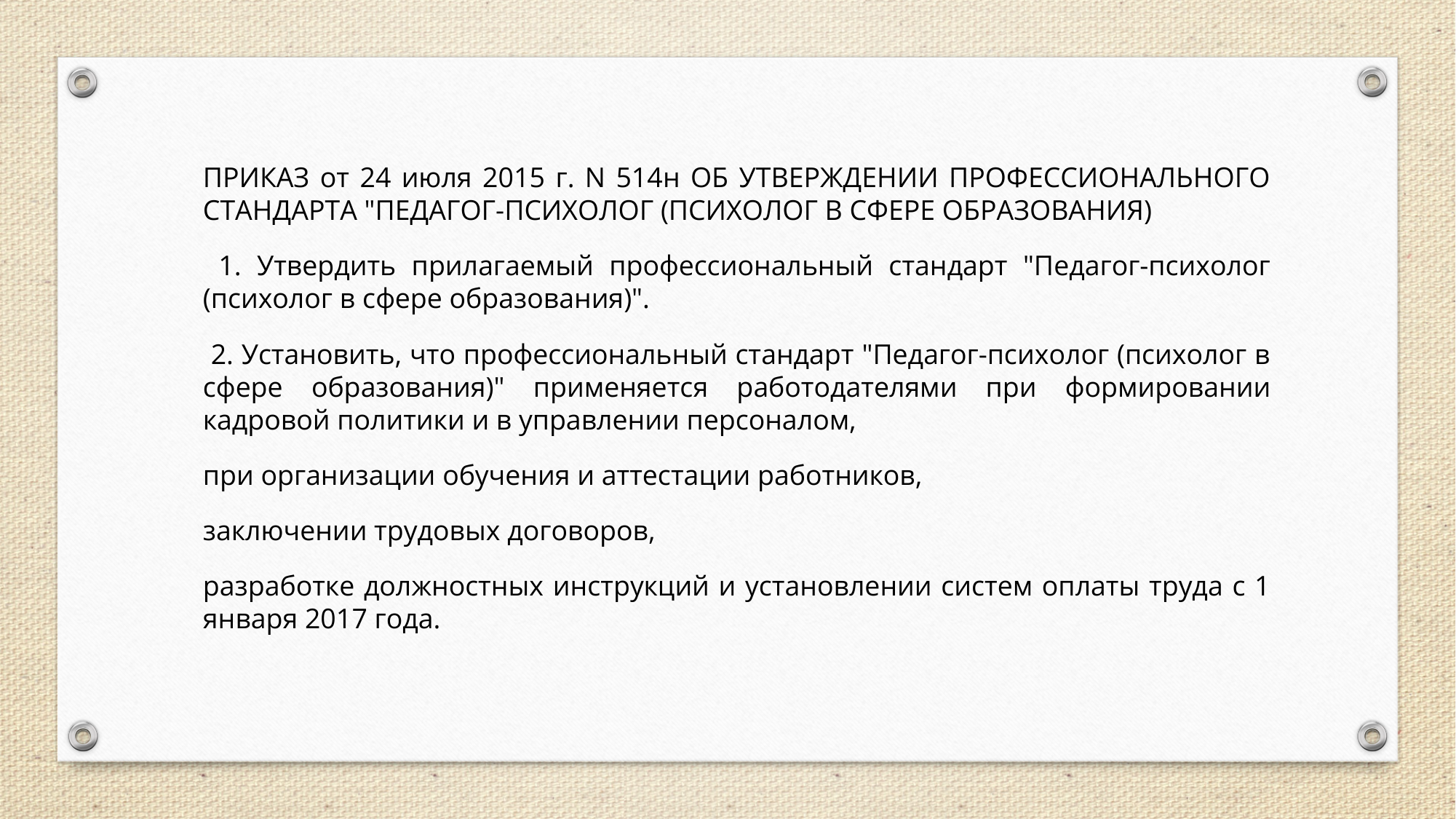

ПРИКАЗ от 24 июля 2015 г. N 514н ОБ УТВЕРЖДЕНИИ ПРОФЕССИОНАЛЬНОГО СТАНДАРТА "ПЕДАГОГ-ПСИХОЛОГ (ПСИХОЛОГ В СФЕРЕ ОБРАЗОВАНИЯ)
 1. Утвердить прилагаемый профессиональный стандарт "Педагог-психолог (психолог в сфере образования)".
 2. Установить, что профессиональный стандарт "Педагог-психолог (психолог в сфере образования)" применяется работодателями при формировании кадровой политики и в управлении персоналом,
при организации обучения и аттестации работников,
заключении трудовых договоров,
разработке должностных инструкций и установлении систем оплаты труда с 1 января 2017 года.